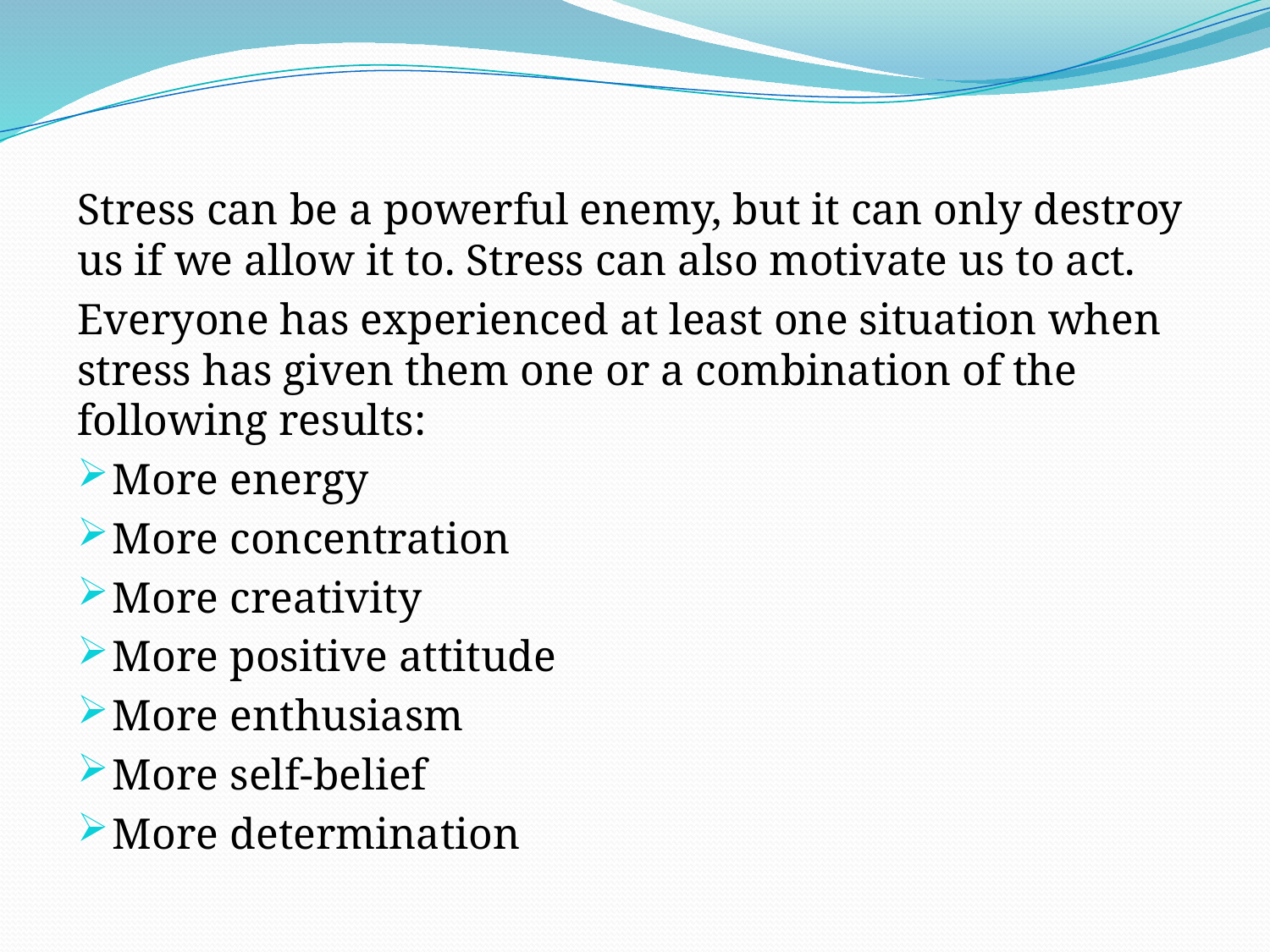

Stress can be a powerful enemy, but it can only destroy us if we allow it to. Stress can also motivate us to act.
Everyone has experienced at least one situation when stress has given them one or a combination of the following results:
More energy
More concentration
More creativity
More positive attitude
More enthusiasm
More self-belief
More determination